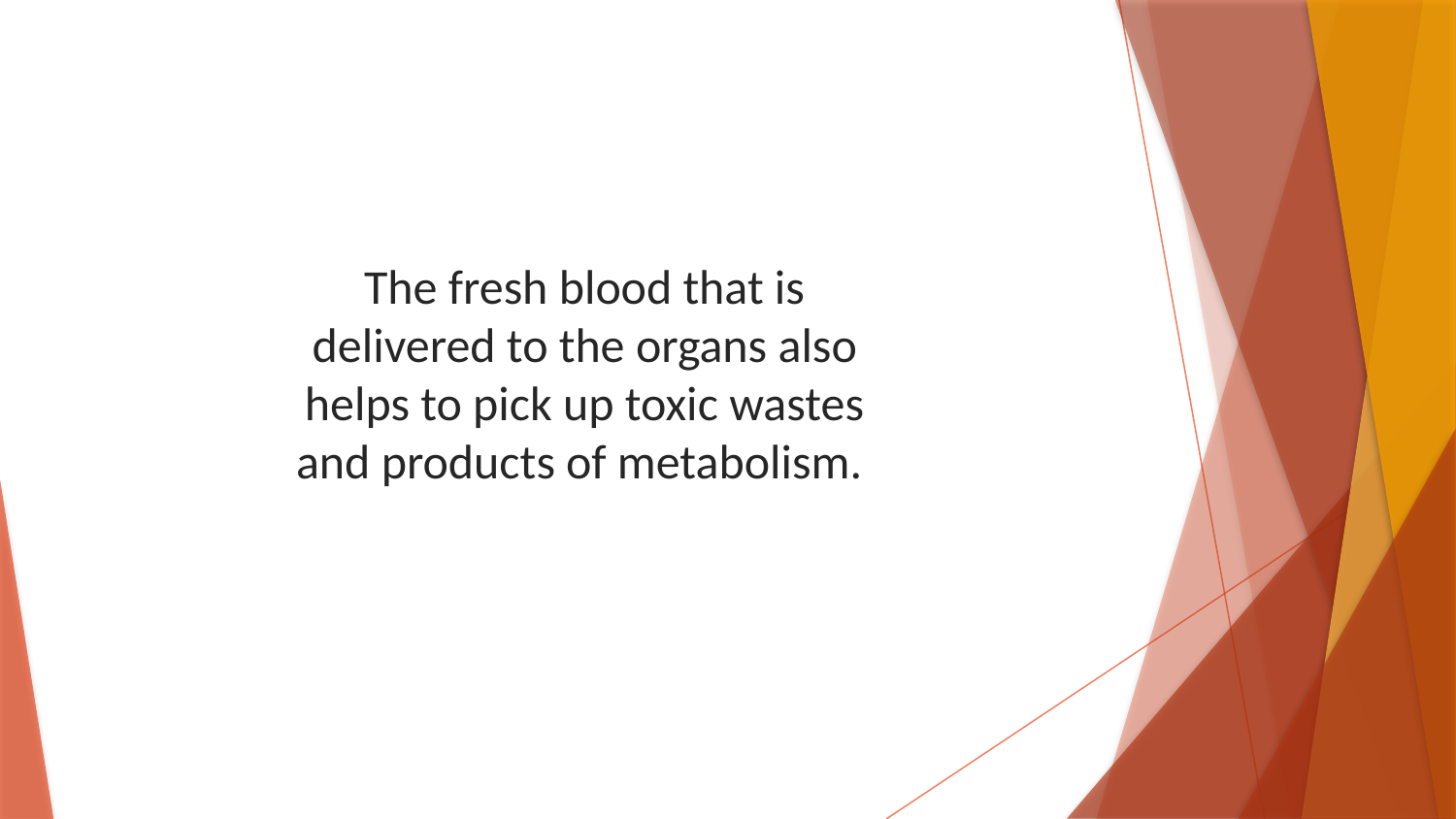

The fresh blood that is delivered to the organs also helps to pick up toxic wastes and products of metabolism.